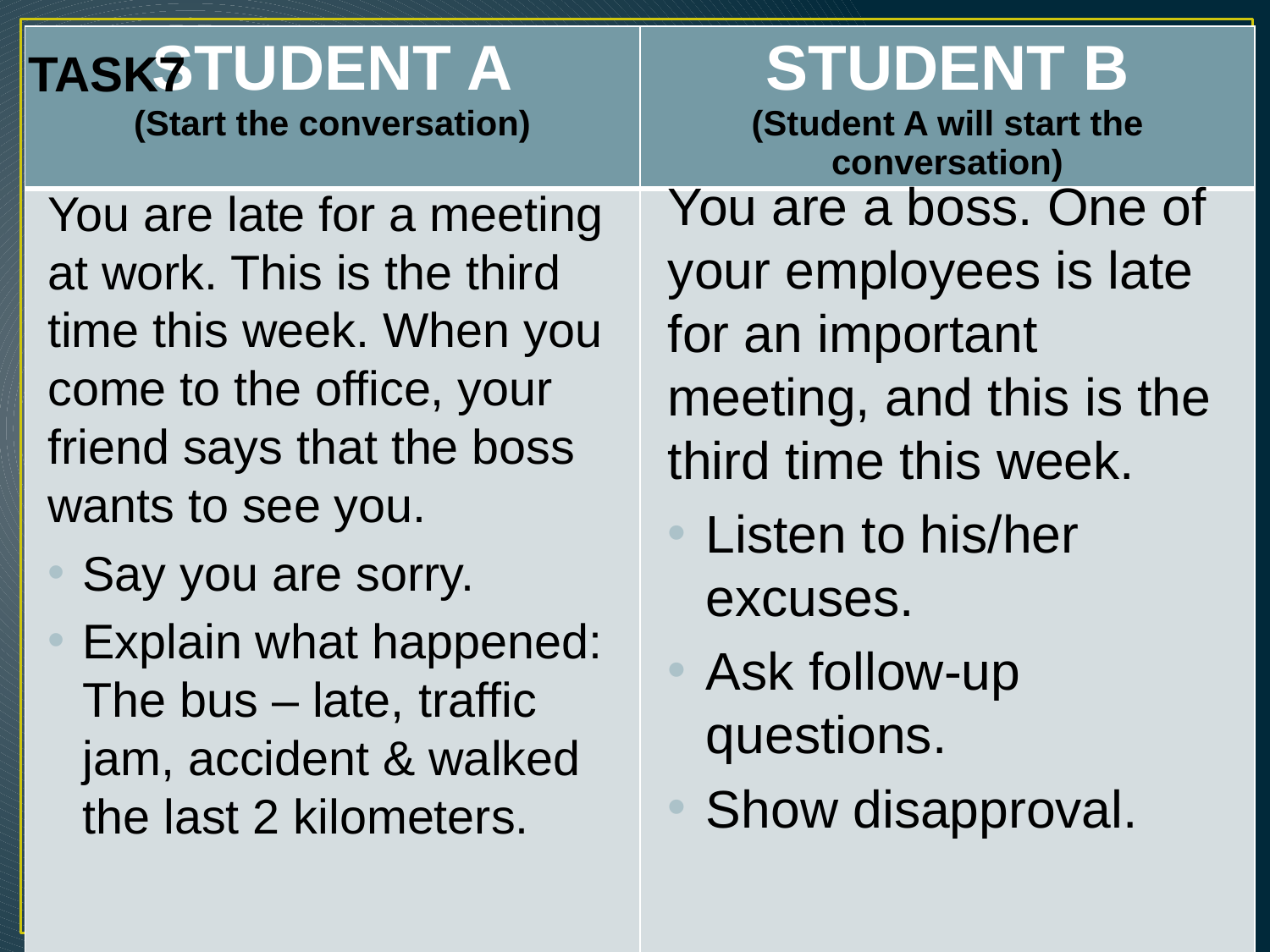

| STUDENT A (Start the conversation) | STUDENT B (Student A will start the conversation) |
| --- | --- |
|  |  |
TASK7
You are a boss. One of your employees is late for an important meeting, and this is the third time this week.
Listen to his/her excuses.
Ask follow-up questions.
Show disapproval.
You are late for a meeting at work. This is the third time this week. When you come to the office, your friend says that the boss wants to see you.
Say you are sorry.
Explain what happened: The bus – late, traffic jam, accident & walked the last 2 kilometers.